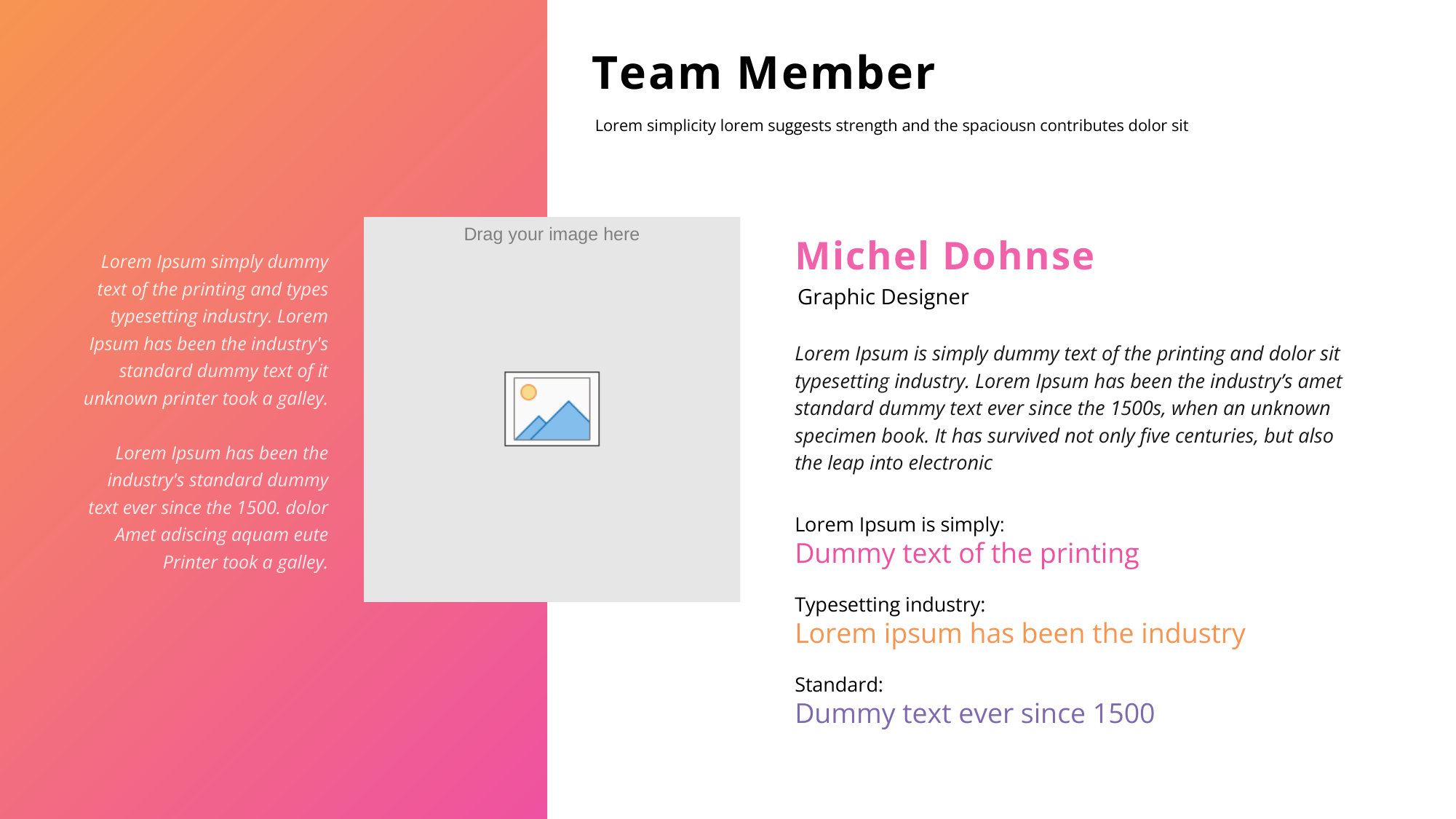

Team Member
Lorem simplicity lorem suggests strength and the spaciousn contributes dolor sit

Michel Dohnsen
Lorem Ipsum simply dummy text of the printing and types typesetting industry. Lorem Ipsum has been the industry's standard dummy text of it unknown printer took a galley.

Lorem Ipsum has been the industry's standard dummy text ever since the 1500. dolor Amet adiscing aquam eute
Printer took a galley.
Graphic Designer
Lorem Ipsum is simply dummy text of the printing and dolor sit typesetting industry. Lorem Ipsum has been the industry’s amet standard dummy text ever since the 1500s, when an unknown specimen book. It has survived not only five centuries, but also the leap into electronic
Lorem Ipsum is simply:
Dummy text of the printing

Typesetting industry:
Lorem ipsum has been the industry

Standard:
Dummy text ever since 1500